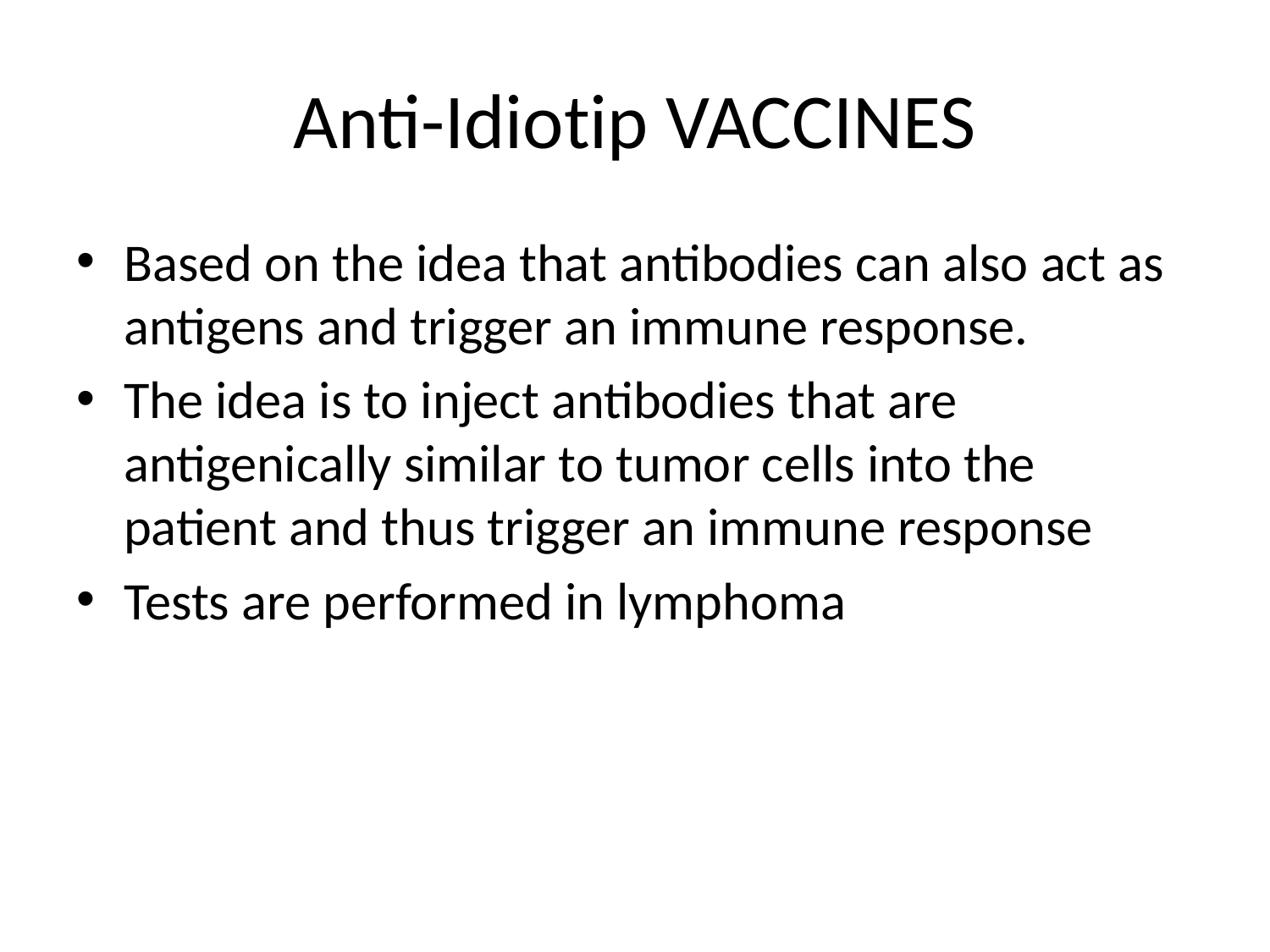

# Anti-Idiotip VACCINES
Based on the idea that antibodies can also act as antigens and trigger an immune response.
The idea is to inject antibodies that are antigenically similar to tumor cells into the patient and thus trigger an immune response
Tests are performed in lymphoma